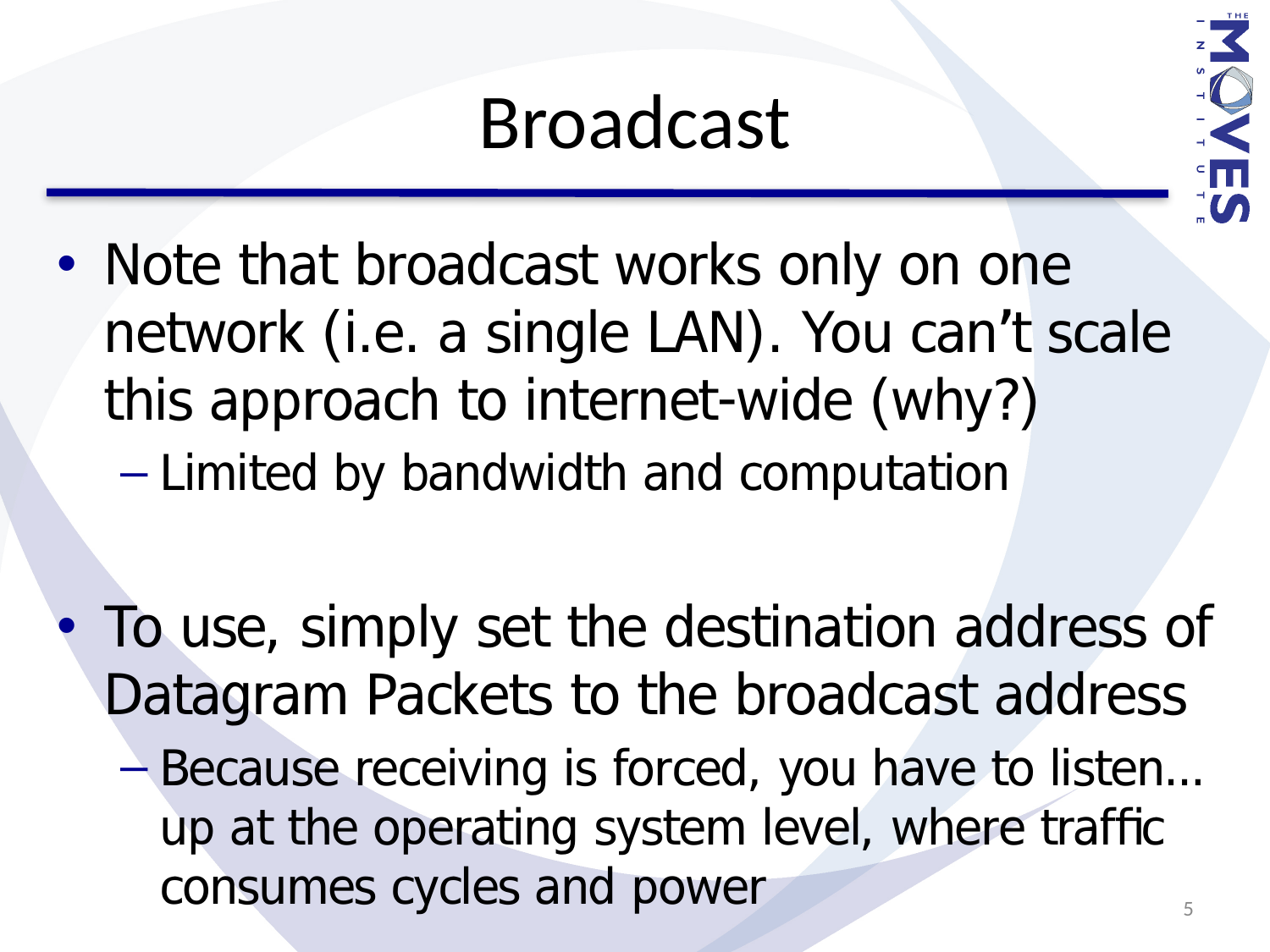

# Broadcast
Note that broadcast works only on one network (i.e. a single LAN). You can’t scale this approach to internet-wide (why?)
Limited by bandwidth and computation

To use, simply set the destination address of Datagram Packets to the broadcast address
Because receiving is forced, you have to listen… up at the operating system level, where traffic consumes cycles and power

5